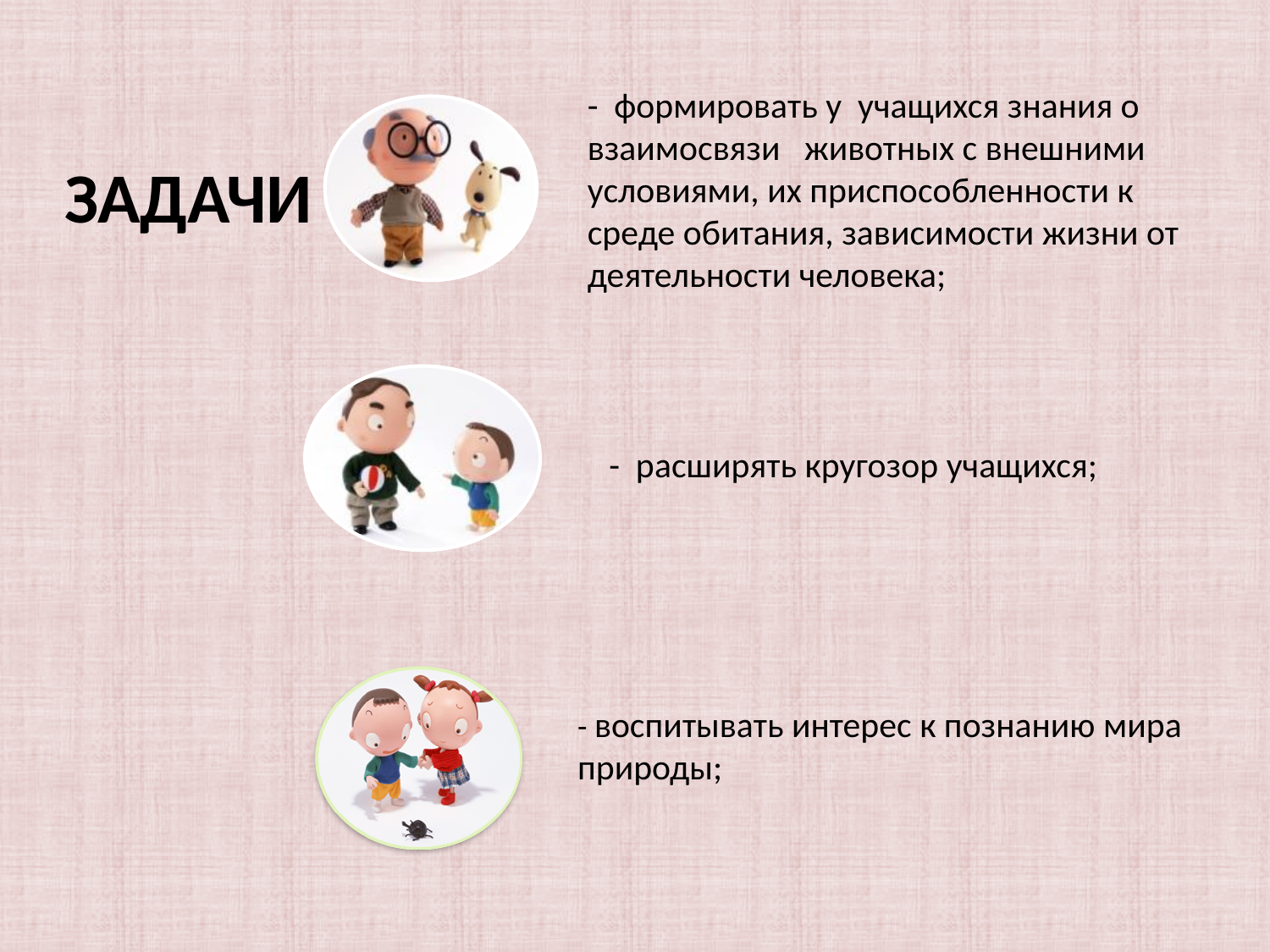

-  формировать у  учащихся знания о взаимосвязи   животных с внешними условиями, их приспособленности к среде обитания, зависимости жизни от деятельности человека;

ЗАДАЧИ

-  расширять кругозор учащихся;

- воспитывать интерес к познанию мира природы;